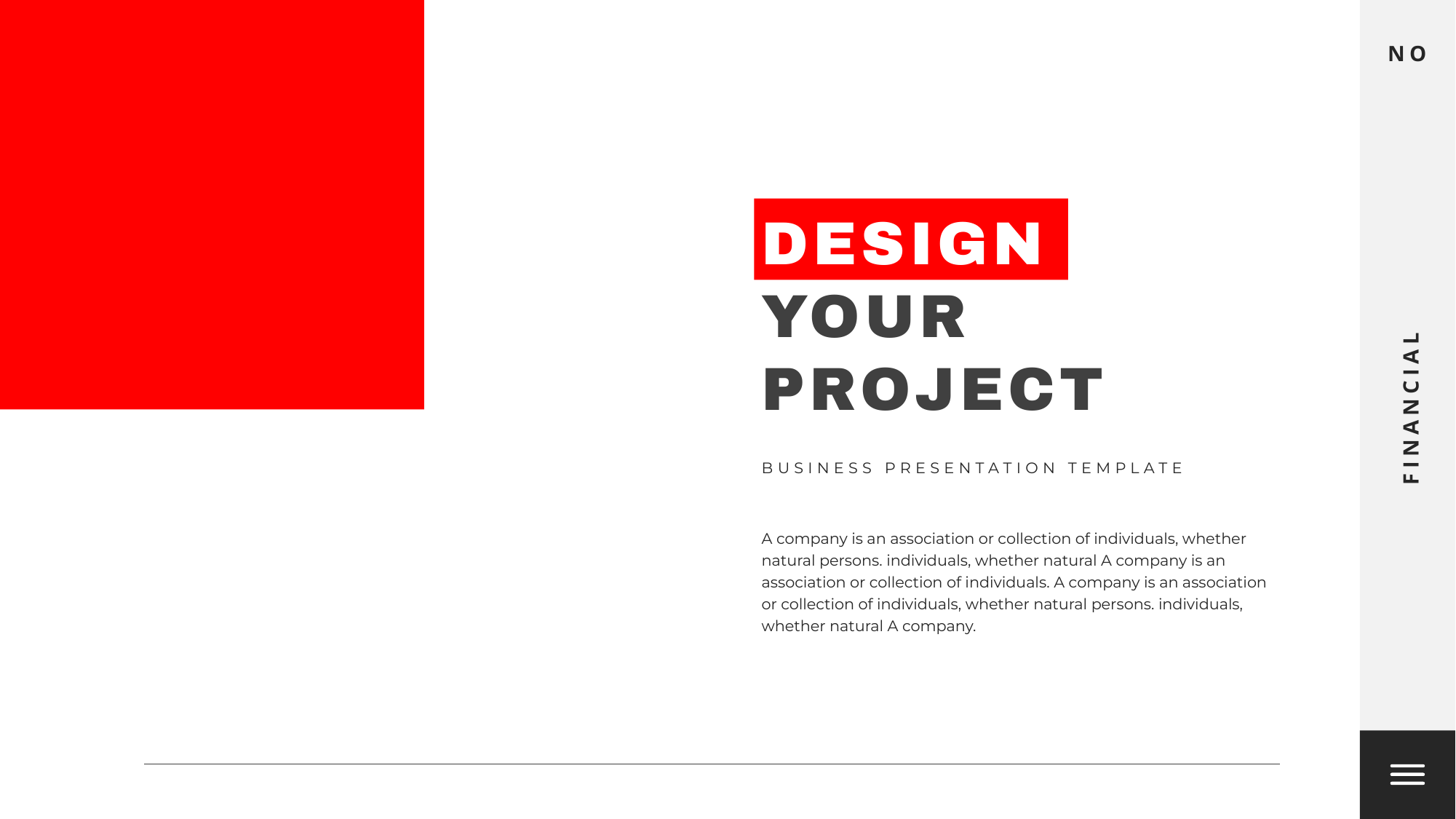

NO
FINANCIAL

DESIGN
YOUR
PROJECT
BUSINESS PRESENTATION TEMPLATE
A company is an association or collection of individuals, whether natural persons. individuals, whether natural A company is an association or collection of individuals. A company is an association or collection of individuals, whether natural persons. individuals, whether natural A company.